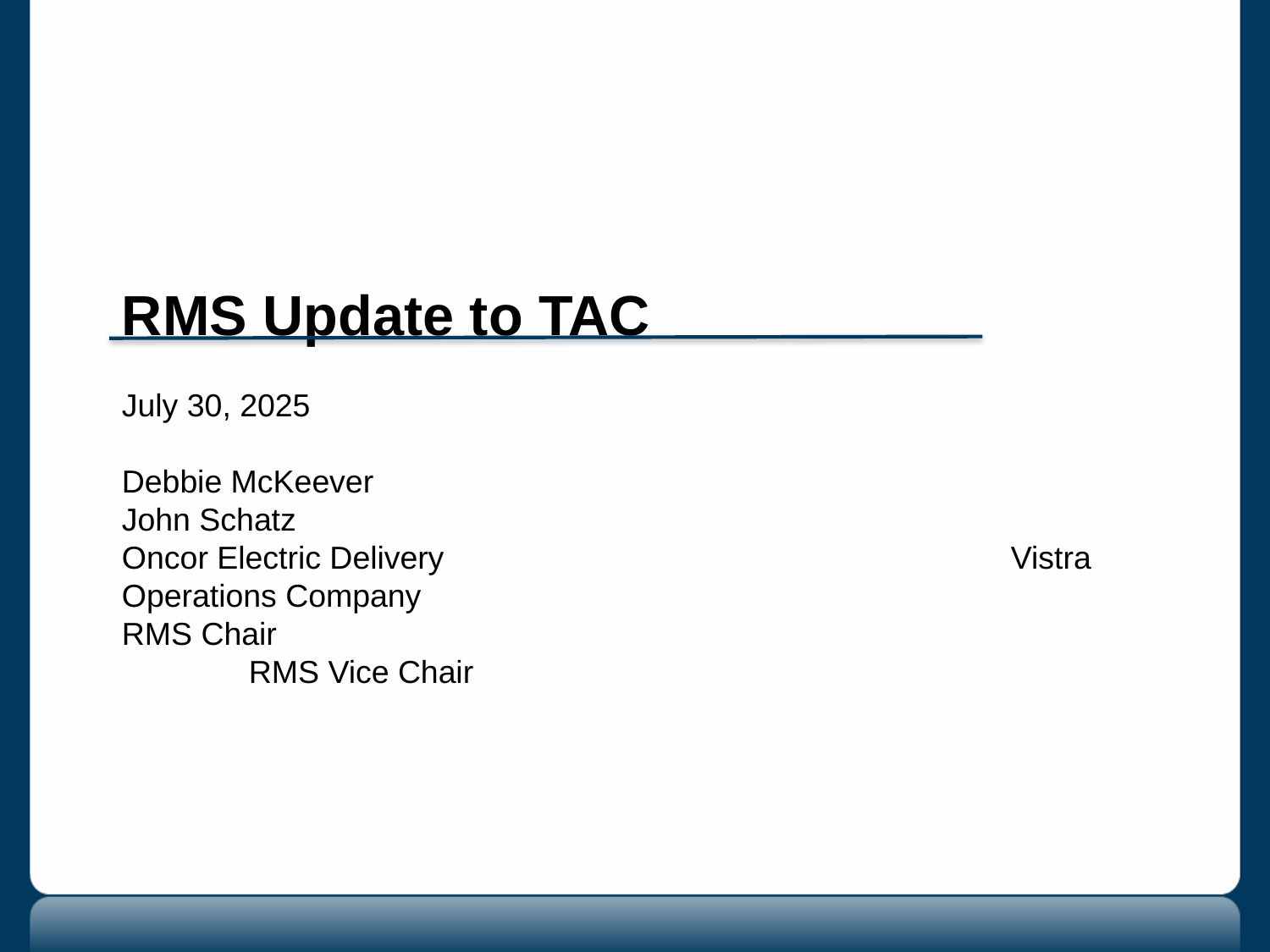

RMS Update to TAC

July 30, 2025

Debbie McKeever							John Schatz
Oncor Electric Delivery					Vistra Operations Company
RMS Chair								RMS Vice Chair